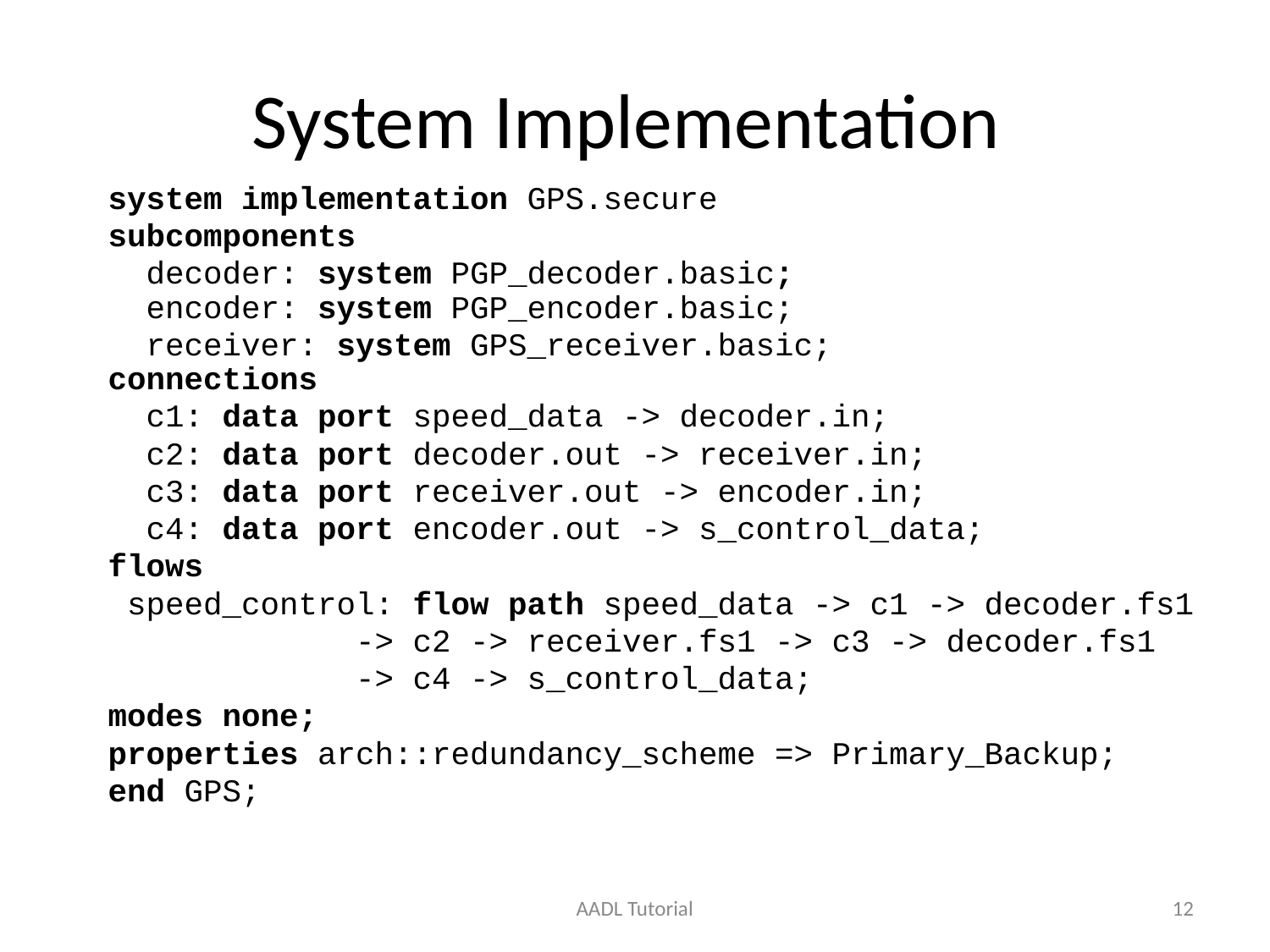

# System Implementation
system implementation GPS.secure
subcomponents
  decoder: system PGP_decoder.basic;
  encoder: system PGP_encoder.basic;
  receiver: system GPS_receiver.basic;
connections
  c1: data port speed_data -> decoder.in;
  c2: data port decoder.out -> receiver.in;
  c3: data port receiver.out -> encoder.in;
  c4: data port encoder.out -> s_control_data;
flows
 speed_control: flow path speed_data -> c1 -> decoder.fs1
             -> c2 -> receiver.fs1 -> c3 -> decoder.fs1
             -> c4 -> s_control_data;
modes none;
properties arch::redundancy_scheme => Primary_Backup;
end GPS;

AADL Tutorial
12